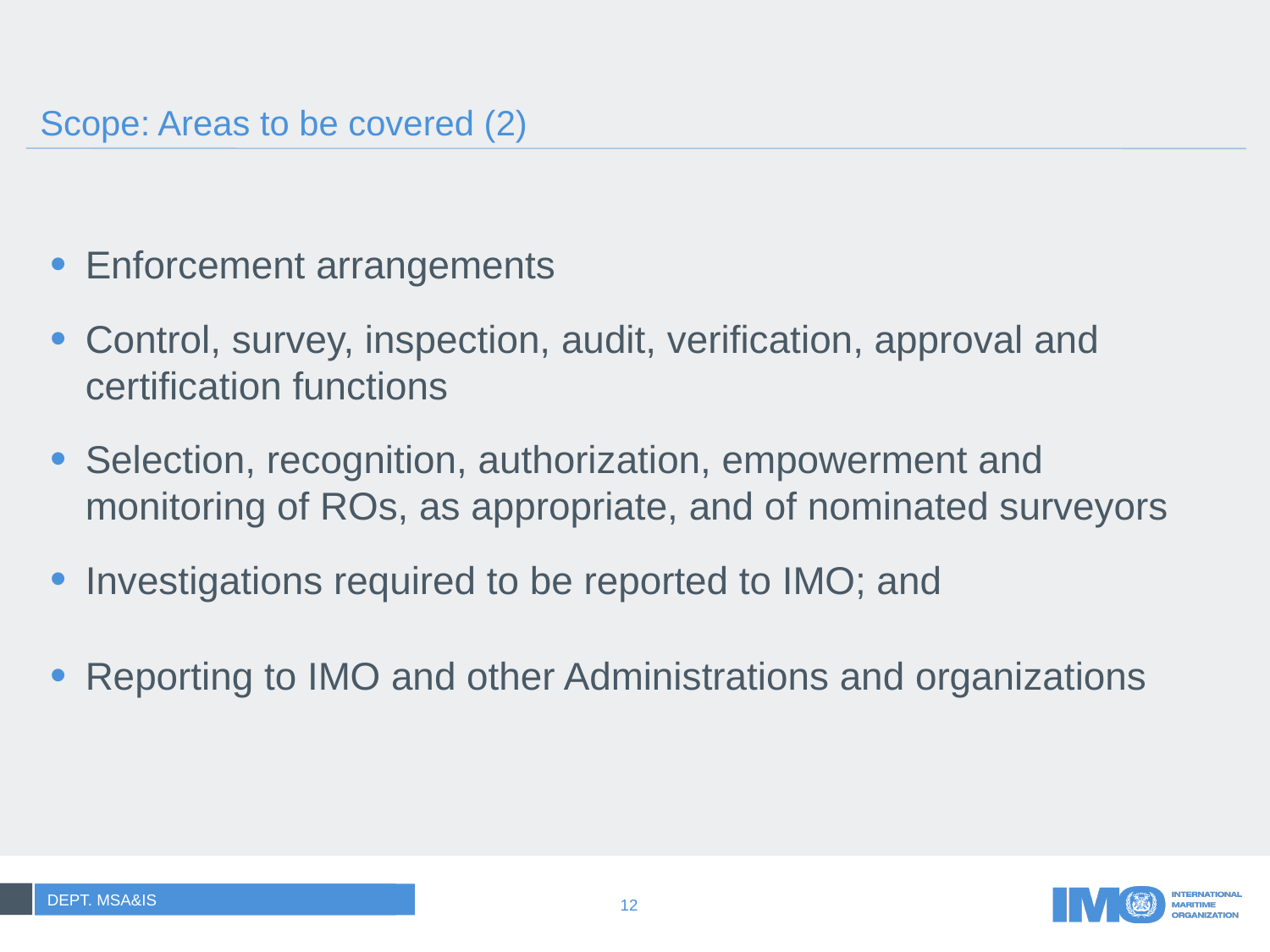

# Scope: Areas to be covered (2)

Enforcement arrangements

Control, survey, inspection, audit, verification, approval and certification functions

Selection, recognition, authorization, empowerment and monitoring of ROs, as appropriate, and of nominated surveyors

Investigations required to be reported to IMO; and

Reporting to IMO and other Administrations and organizations